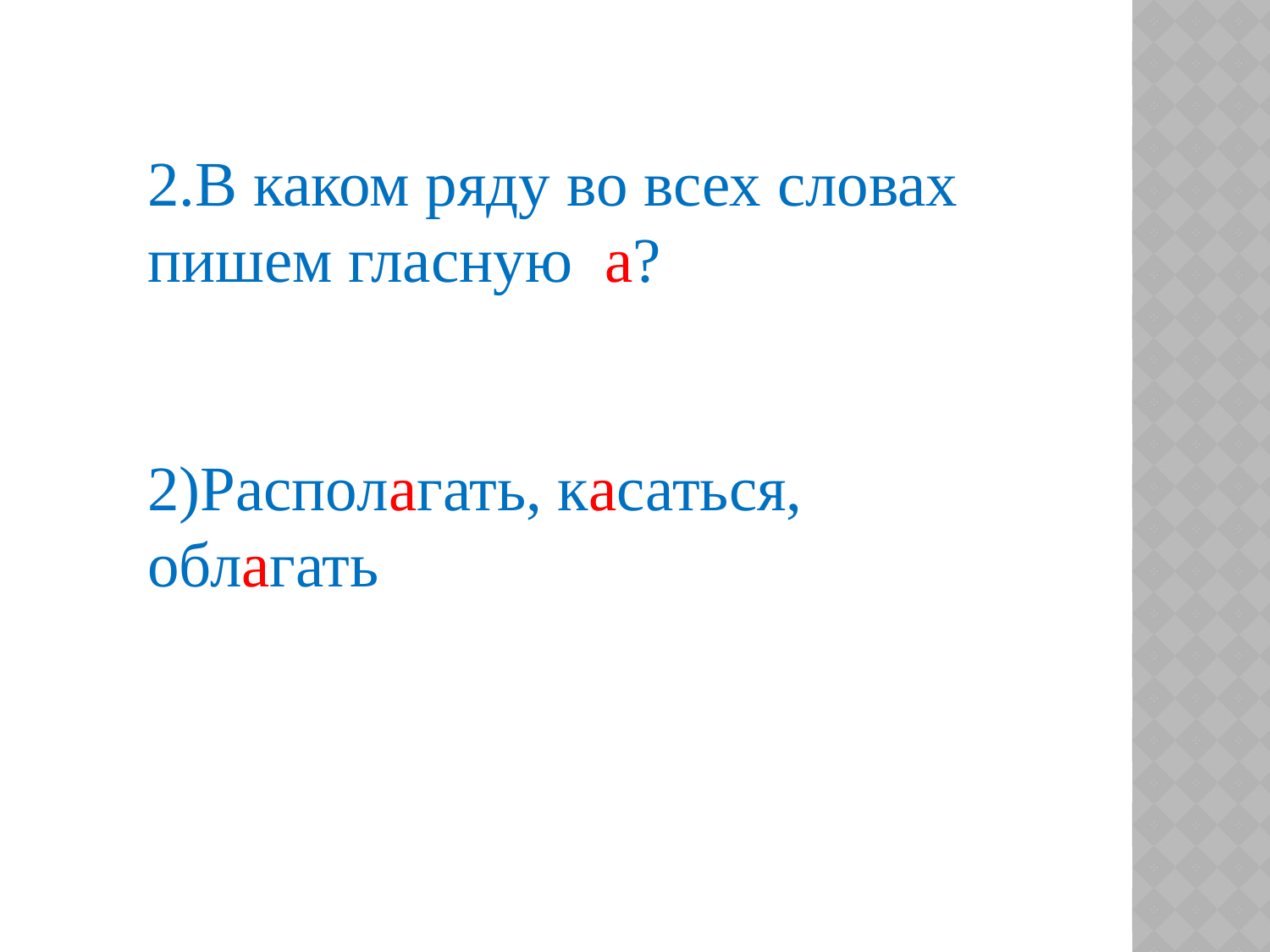

2.В каком ряду во всех словах пишем гласную  а?

2)Располагать, касаться, облагать